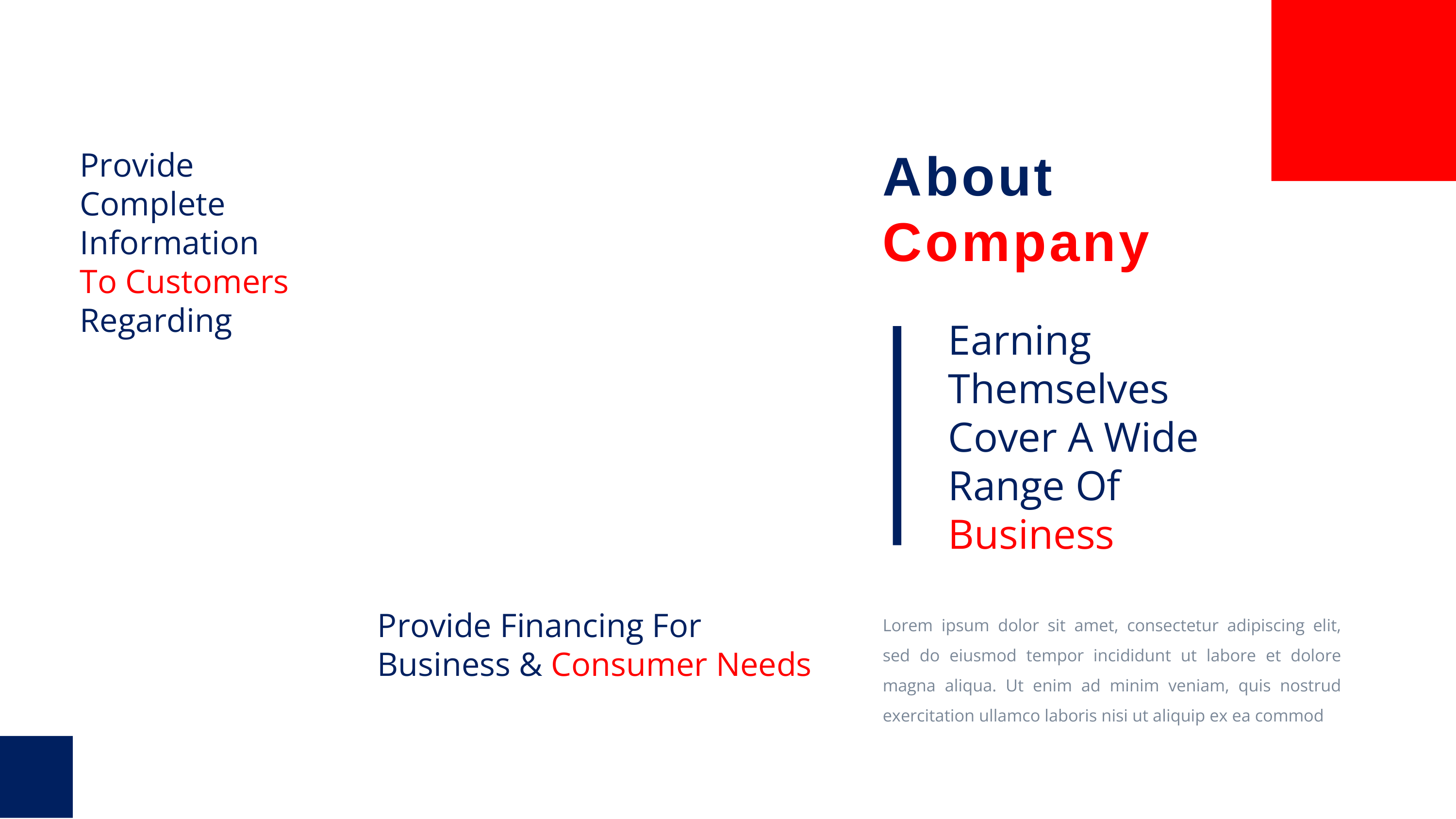

About Company
Provide Complete Information To Customers Regarding

Earning Themselves Cover A Wide Range Of Business

Provide Financing For Business & Consumer Needs
Lorem ipsum dolor sit amet, consectetur adipiscing elit, sed do eiusmod tempor incididunt ut labore et dolore magna aliqua. Ut enim ad minim veniam, quis nostrud exercitation ullamco laboris nisi ut aliquip ex ea commod